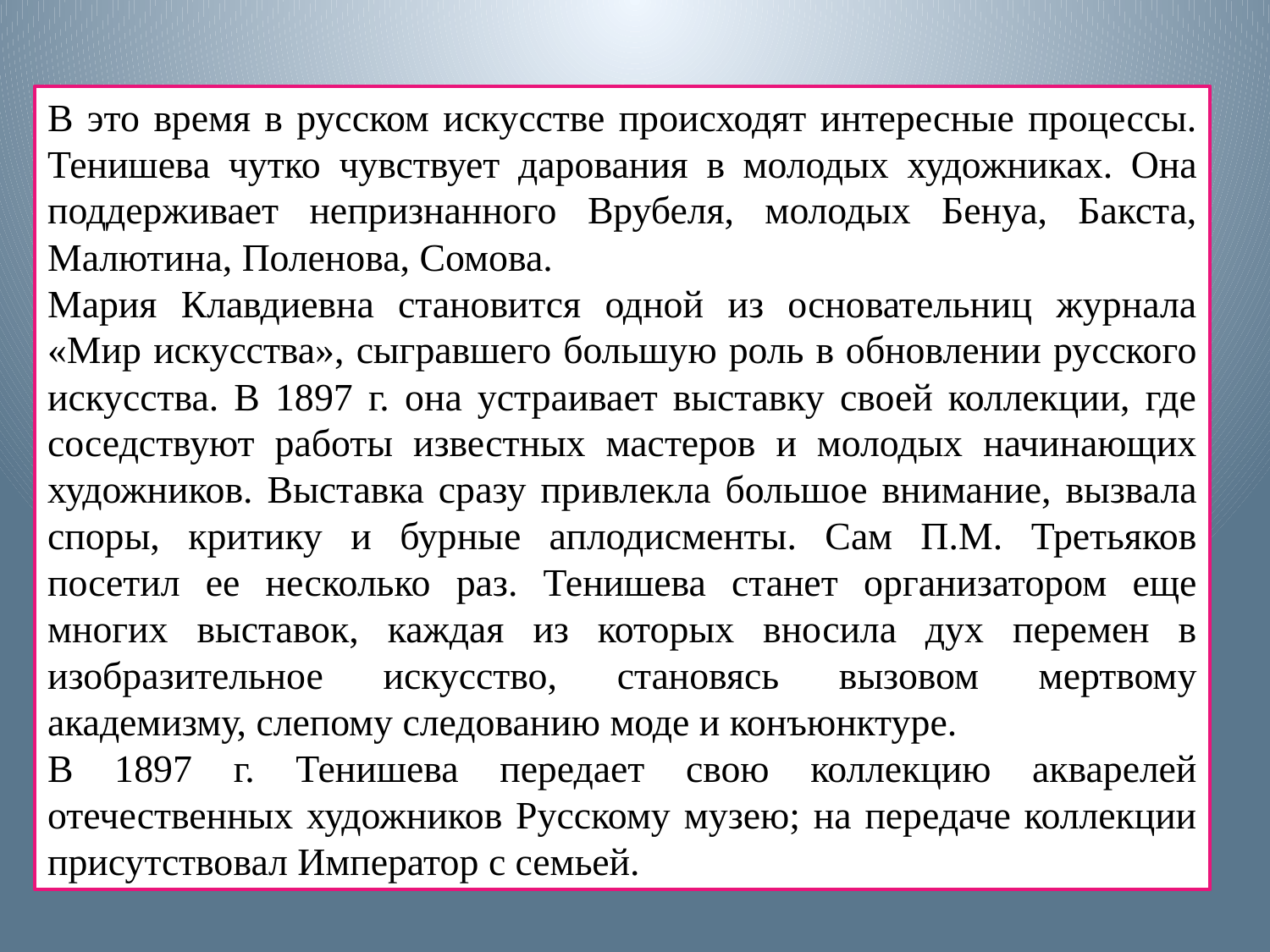

В это время в русском искусстве происходят интересные процессы. Тенишева чутко чувствует дарования в молодых художниках. Она поддерживает непризнанного Врубеля, молодых Бенуа, Бакста, Малютина, Поленова, Сомова.
Мария Клавдиевна становится одной из основательниц журнала «Мир искусства», сыгравшего большую роль в обновлении русского искусства. В 1897 г. она устраивает выставку своей коллекции, где соседствуют работы известных мастеров и молодых начинающих художников. Выставка сразу привлекла большое внимание, вызвала споры, критику и бурные аплодисменты. Сам П.М. Третьяков посетил ее несколько раз. Тенишева станет организатором еще многих выставок, каждая из которых вносила дух перемен в изобразительное искусство, становясь вызовом мертвому академизму, слепому следованию моде и конъюнктуре.
В 1897 г. Тенишева передает свою коллекцию акварелей отечественных художников Русскому музею; на передаче коллекции присутствовал Император с семьей.